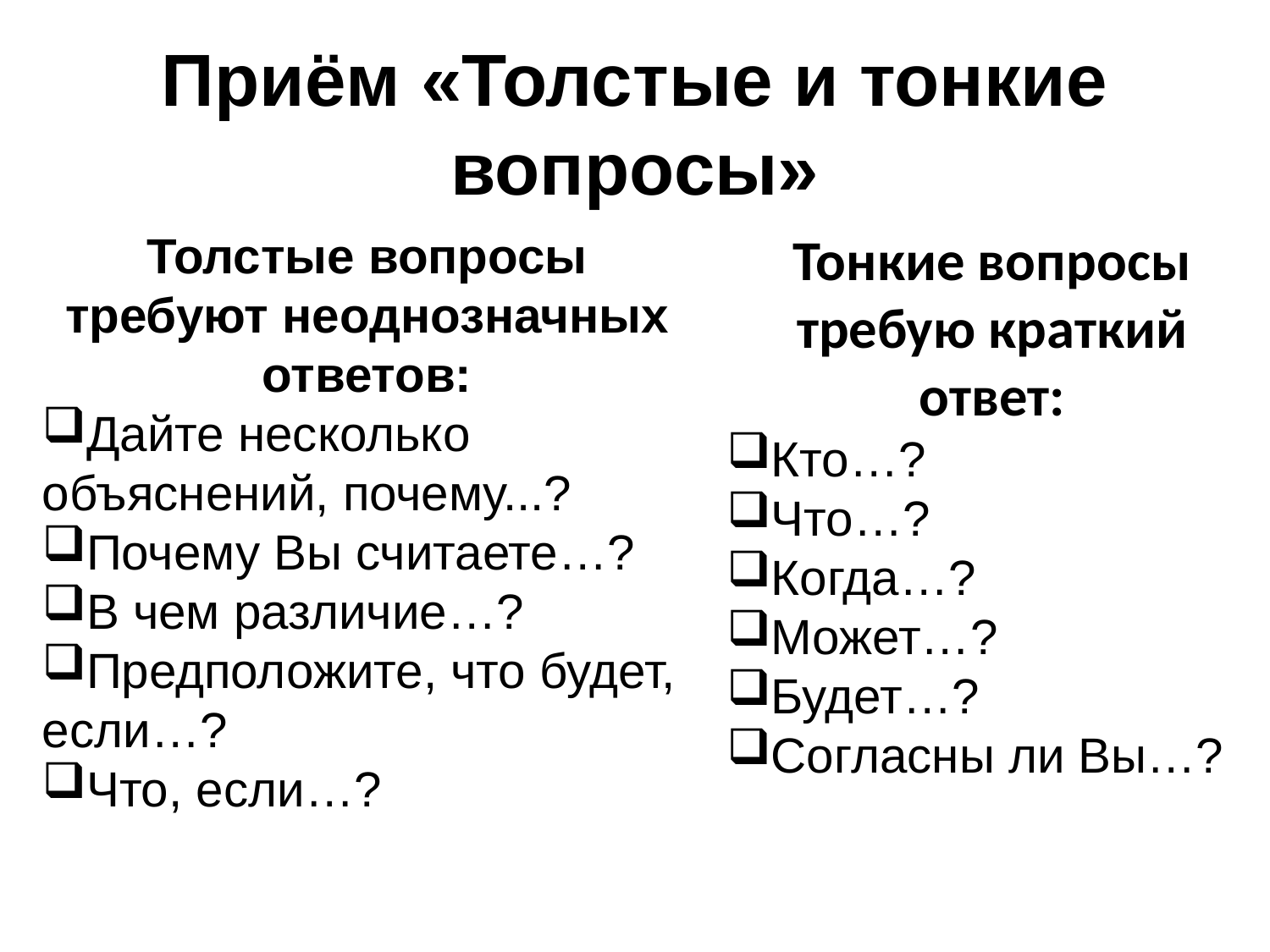

# Приём «Толстые и тонкие вопросы»
Толстые вопросы требуют неоднозначных ответов:
Дайте несколько объяснений, почему...?
Почему Вы считаете…?
В чем различие…?
Предположите, что будет, если…?
Что, если…?
Тонкие вопросы требую краткий ответ:
Кто…?
Что…?
Когда…?
Может…?
Будет…?
Согласны ли Вы…?